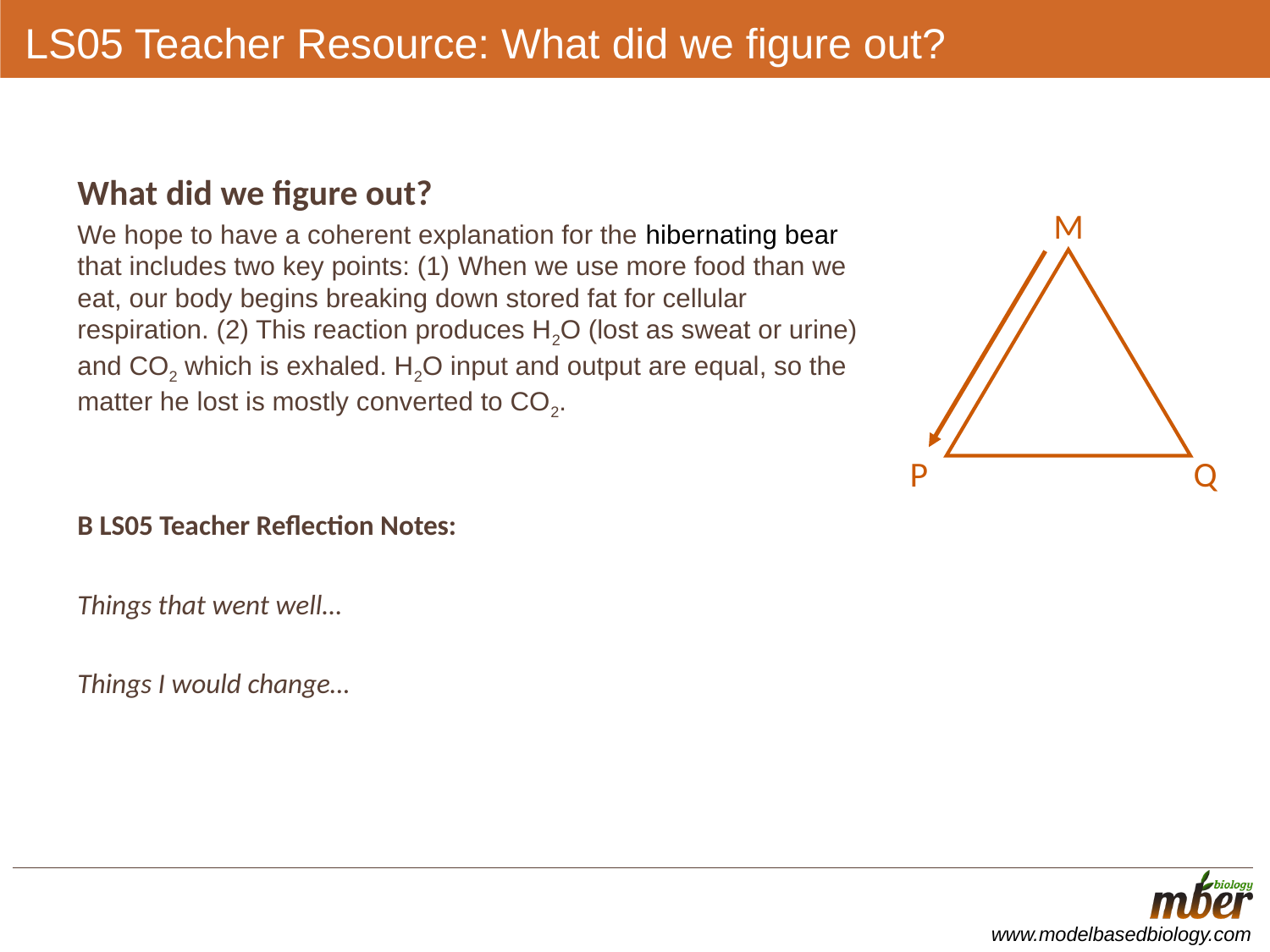

# LS05 Teacher Resource: What did we figure out?
What did we figure out?
We hope to have a coherent explanation for the hibernating bear that includes two key points: (1) When we use more food than we eat, our body begins breaking down stored fat for cellular respiration. (2) This reaction produces H2O (lost as sweat or urine) and CO2 which is exhaled. H2O input and output are equal, so the matter he lost is mostly converted to CO2.
M

Q
P
B LS05 Teacher Reflection Notes:

Things that went well…

Things I would change…